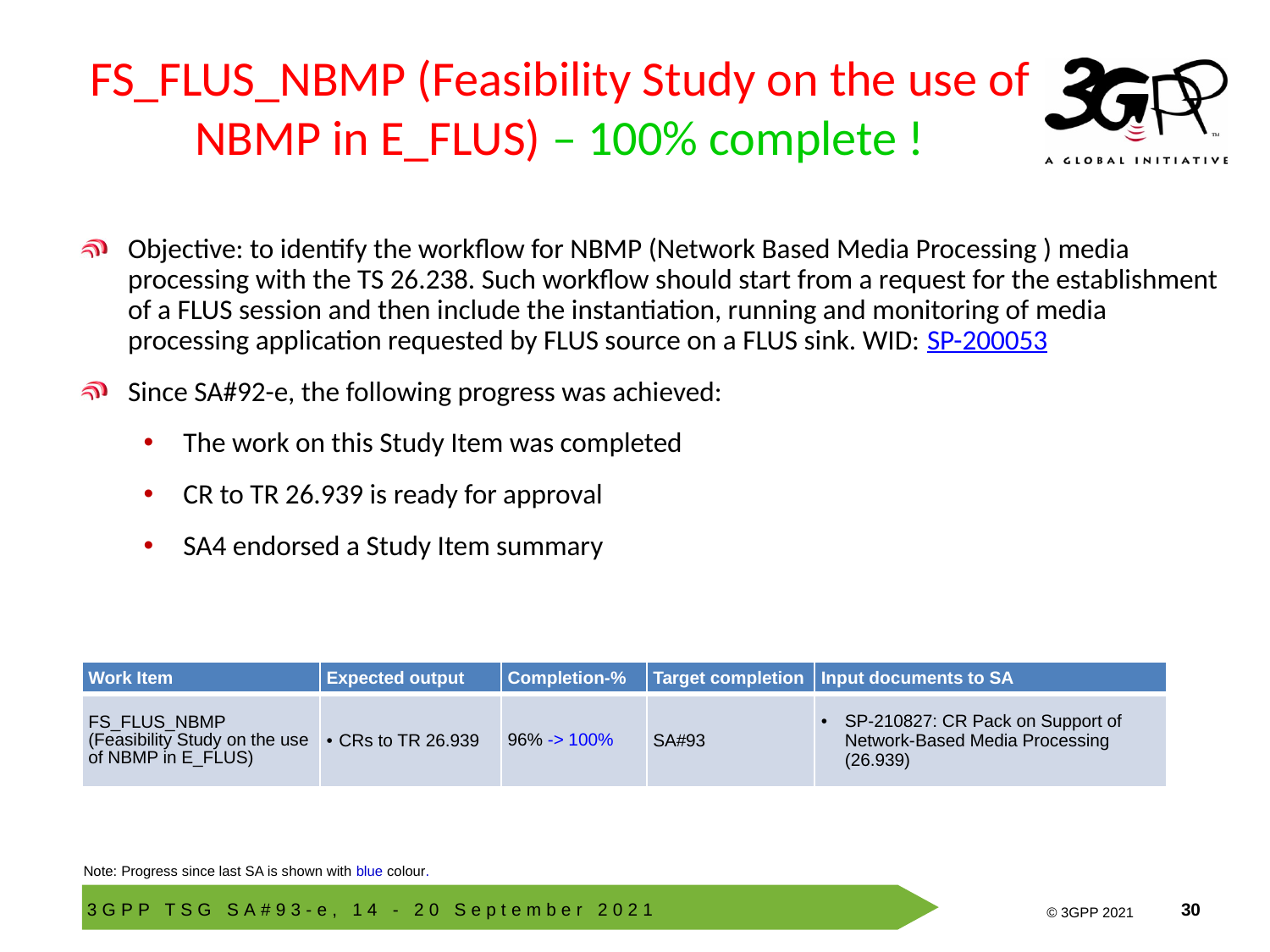

# FS_FLUS_NBMP (Feasibility Study on the use of NBMP in E_FLUS) – 100% complete !
Objective: to identify the workflow for NBMP (Network Based Media Processing ) media processing with the TS 26.238. Such workflow should start from a request for the establishment of a FLUS session and then include the instantiation, running and monitoring of media processing application requested by FLUS source on a FLUS sink. WID: SP-200053
Since SA#92-e, the following progress was achieved:
The work on this Study Item was completed
CR to TR 26.939 is ready for approval
SA4 endorsed a Study Item summary

| Work Item | Expected output | Completion-% | Target completion | Input documents to SA |
| --- | --- | --- | --- | --- |
| FS\_FLUS\_NBMP (Feasibility Study on the use of NBMP in E\_FLUS) | CRs to TR 26.939 | 96% -> 100% | SA#93 | SP-210827: CR Pack on Support of Network-Based Media Processing (26.939) |
Note: Progress since last SA is shown with blue colour.